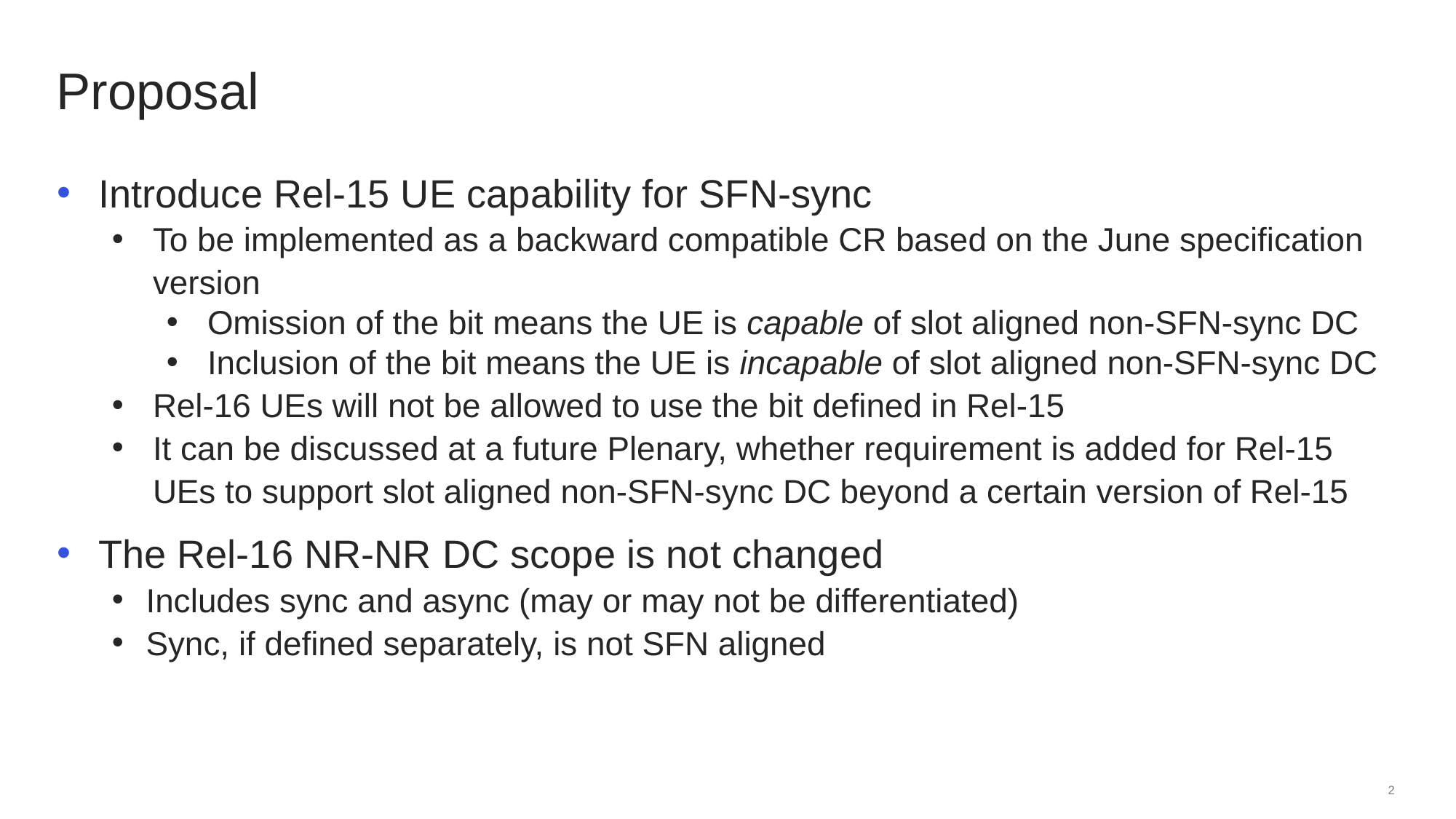

# Proposal
Introduce Rel-15 UE capability for SFN-sync
To be implemented as a backward compatible CR based on the June specification version
Omission of the bit means the UE is capable of slot aligned non-SFN-sync DC
Inclusion of the bit means the UE is incapable of slot aligned non-SFN-sync DC
Rel-16 UEs will not be allowed to use the bit defined in Rel-15
It can be discussed at a future Plenary, whether requirement is added for Rel-15 UEs to support slot aligned non-SFN-sync DC beyond a certain version of Rel-15
The Rel-16 NR-NR DC scope is not changed
Includes sync and async (may or may not be differentiated)
Sync, if defined separately, is not SFN aligned